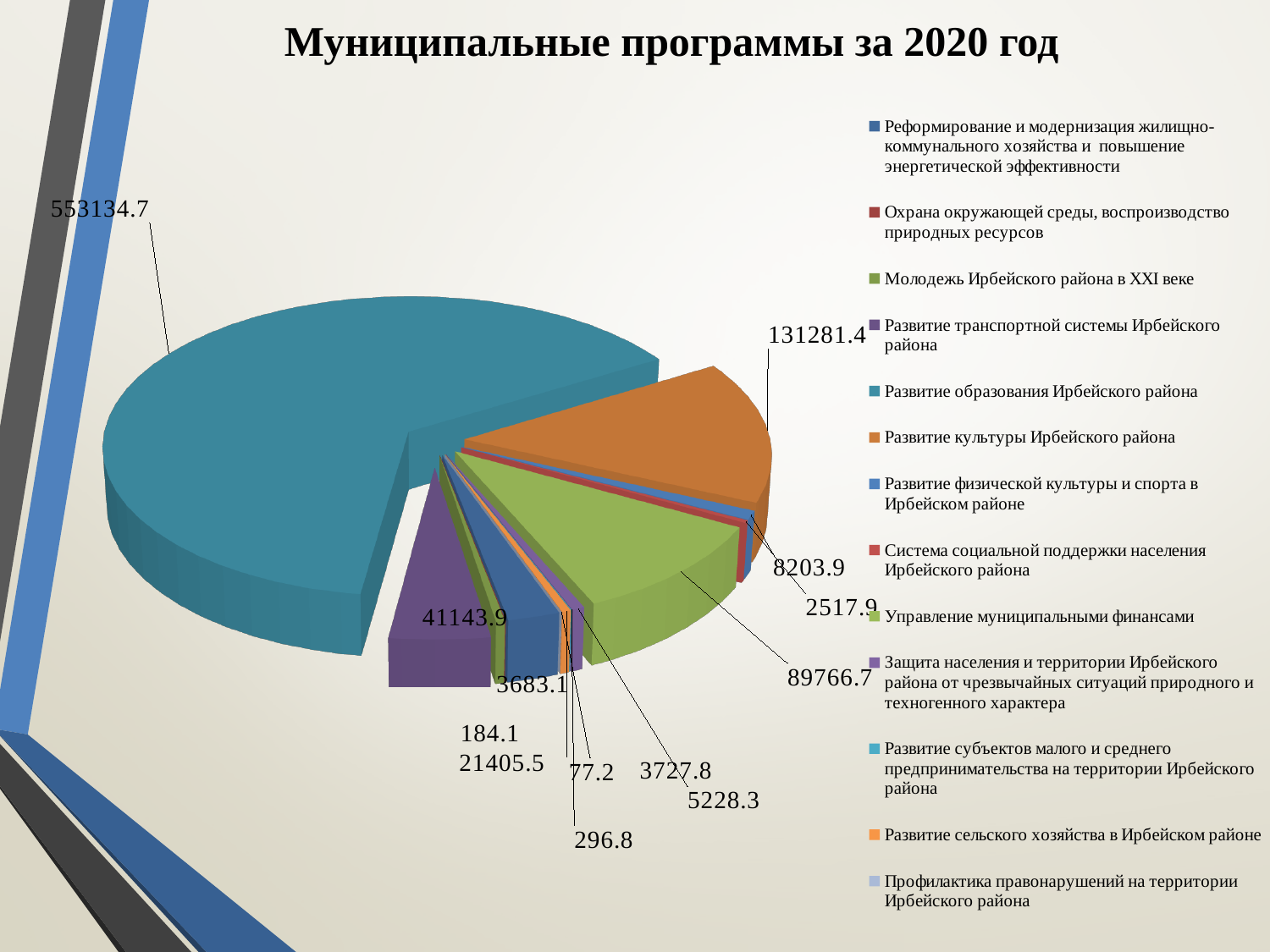

# Муниципальные программы за 2020 год

[unsupported chart]